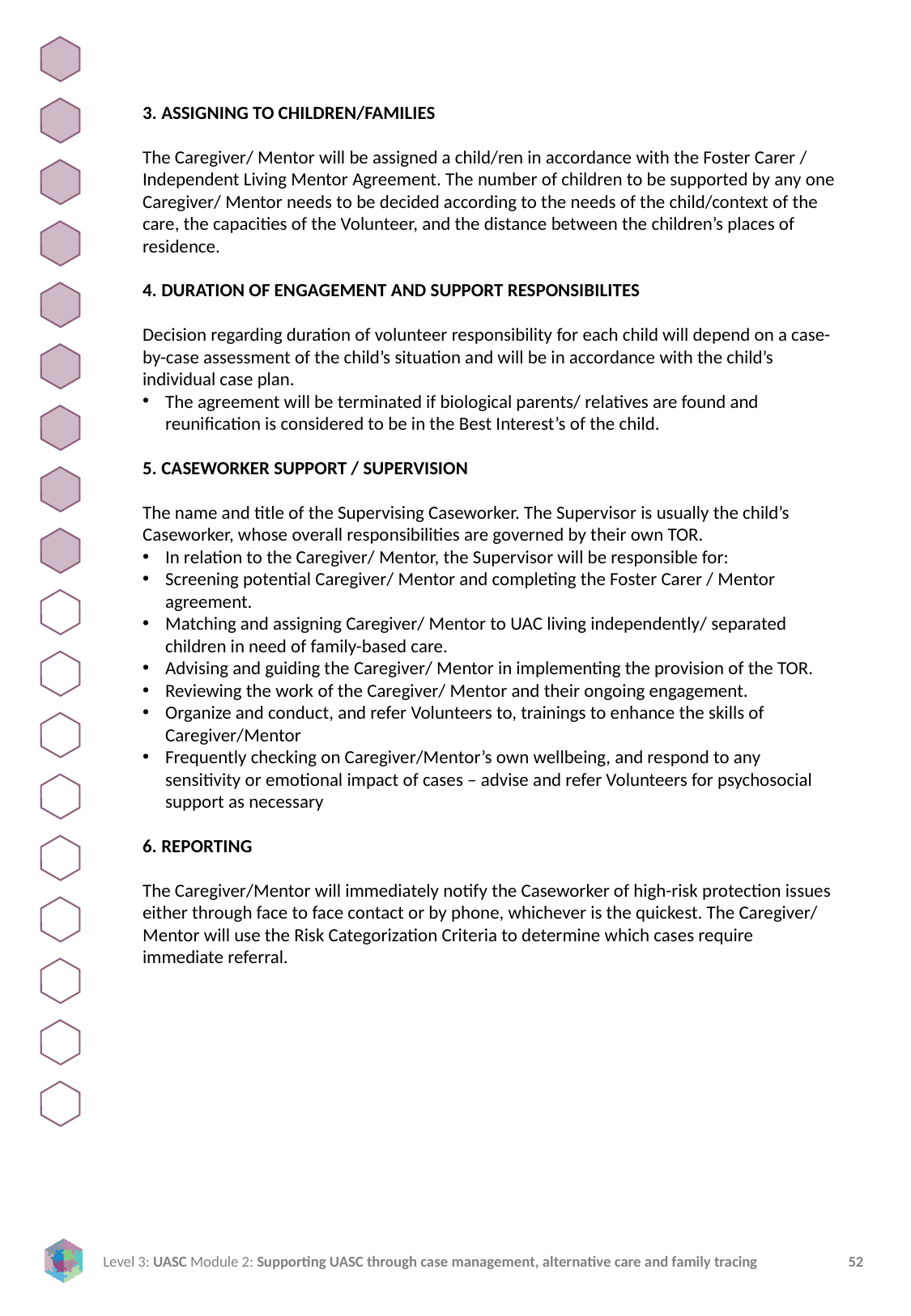

3. ASSIGNING TO CHILDREN/FAMILIES

The Caregiver/ Mentor will be assigned a child/ren in accordance with the Foster Carer / Independent Living Mentor Agreement. The number of children to be supported by any one Caregiver/ Mentor needs to be decided according to the needs of the child/context of the care, the capacities of the Volunteer, and the distance between the children’s places of residence.

4. DURATION OF ENGAGEMENT AND SUPPORT RESPONSIBILITES

Decision regarding duration of volunteer responsibility for each child will depend on a case-by-case assessment of the child’s situation and will be in accordance with the child’s individual case plan.
The agreement will be terminated if biological parents/ relatives are found and reunification is considered to be in the Best Interest’s of the child.

5. CASEWORKER SUPPORT / SUPERVISION

The name and title of the Supervising Caseworker. The Supervisor is usually the child’s Caseworker, whose overall responsibilities are governed by their own TOR.
In relation to the Caregiver/ Mentor, the Supervisor will be responsible for:
Screening potential Caregiver/ Mentor and completing the Foster Carer / Mentor agreement.
Matching and assigning Caregiver/ Mentor to UAC living independently/ separated children in need of family-based care.
Advising and guiding the Caregiver/ Mentor in implementing the provision of the TOR.
Reviewing the work of the Caregiver/ Mentor and their ongoing engagement.
Organize and conduct, and refer Volunteers to, trainings to enhance the skills of Caregiver/Mentor
Frequently checking on Caregiver/Mentor’s own wellbeing, and respond to any sensitivity or emotional impact of cases – advise and refer Volunteers for psychosocial support as necessary

6. REPORTING

The Caregiver/Mentor will immediately notify the Caseworker of high-risk protection issues either through face to face contact or by phone, whichever is the quickest. The Caregiver/ Mentor will use the Risk Categorization Criteria to determine which cases require immediate referral.